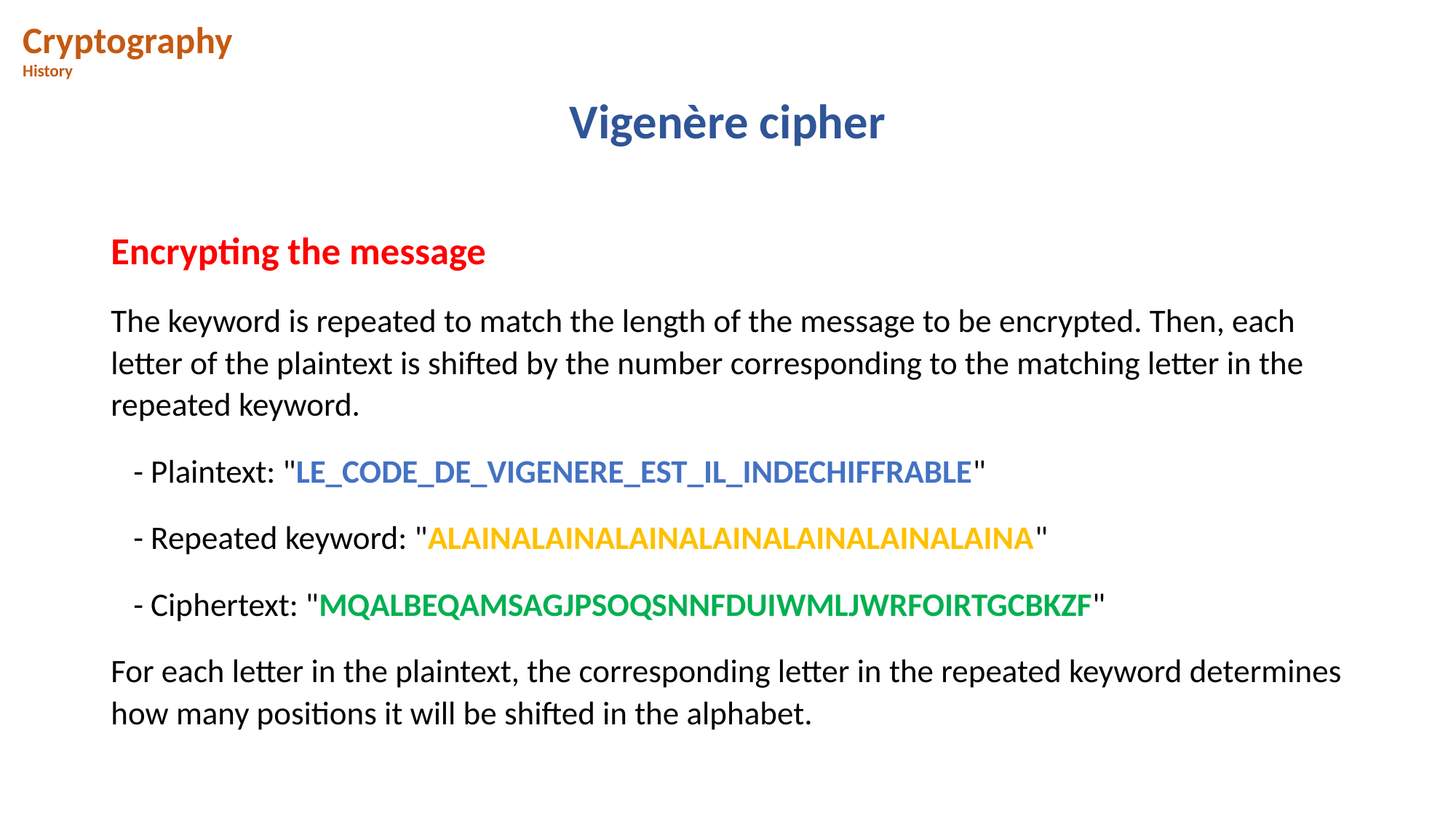

Cryptography
History
# Vigenère cipher
Encrypting the message
The keyword is repeated to match the length of the message to be encrypted. Then, each letter of the plaintext is shifted by the number corresponding to the matching letter in the repeated keyword.
   - Plaintext: "LE_CODE_DE_VIGENERE_EST_IL_INDECHIFFRABLE"
   - Repeated keyword: "ALAINALAINALAINALAINALAINALAINALAINA"
   - Ciphertext: "MQALBEQAMSAGJPSOQSNNFDUIWMLJWRFOIRTGCBKZF"
For each letter in the plaintext, the corresponding letter in the repeated keyword determines how many positions it will be shifted in the alphabet.